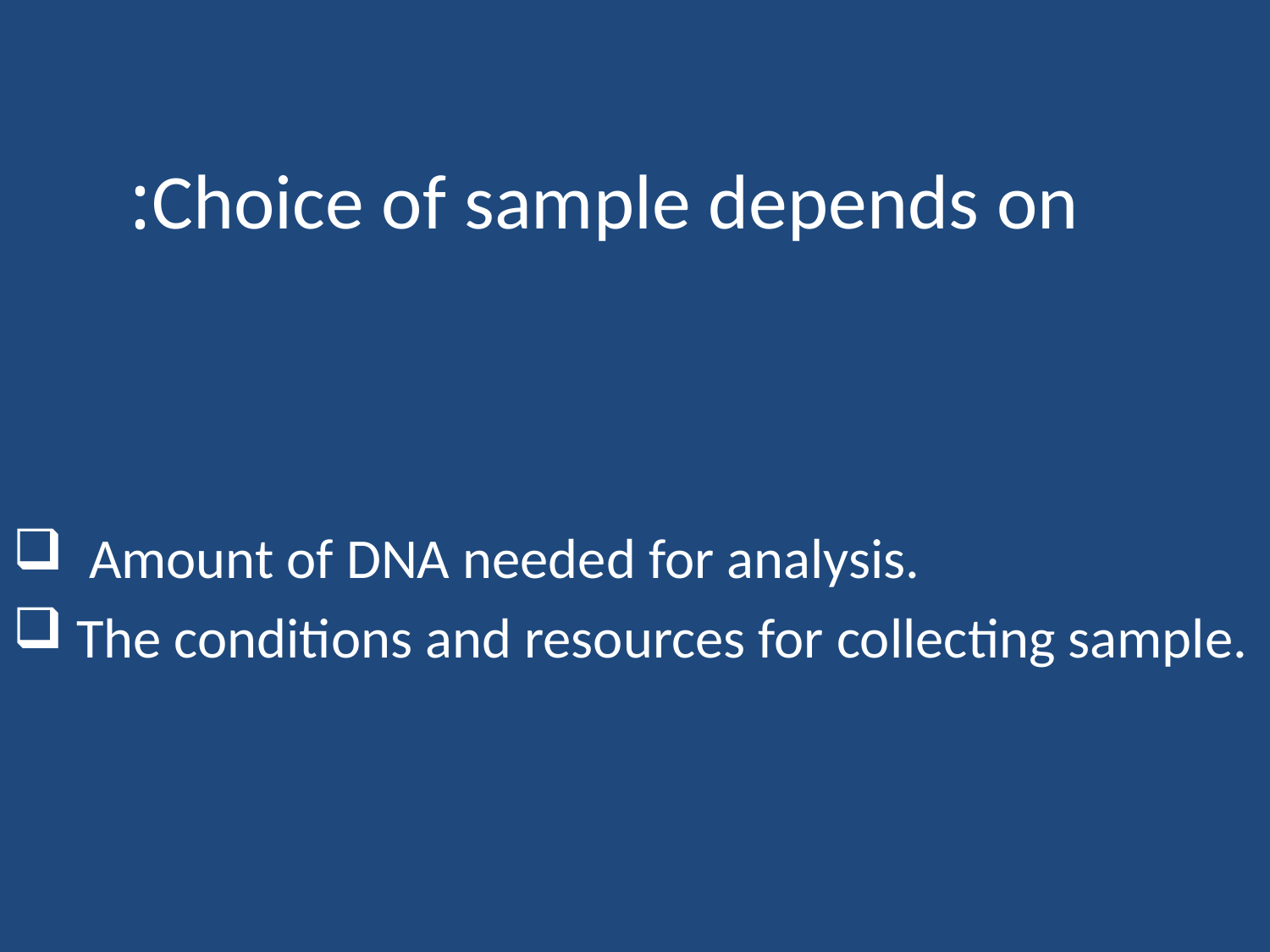

# Choice of sample depends on:
 Amount of DNA needed for analysis.
The conditions and resources for collecting sample.